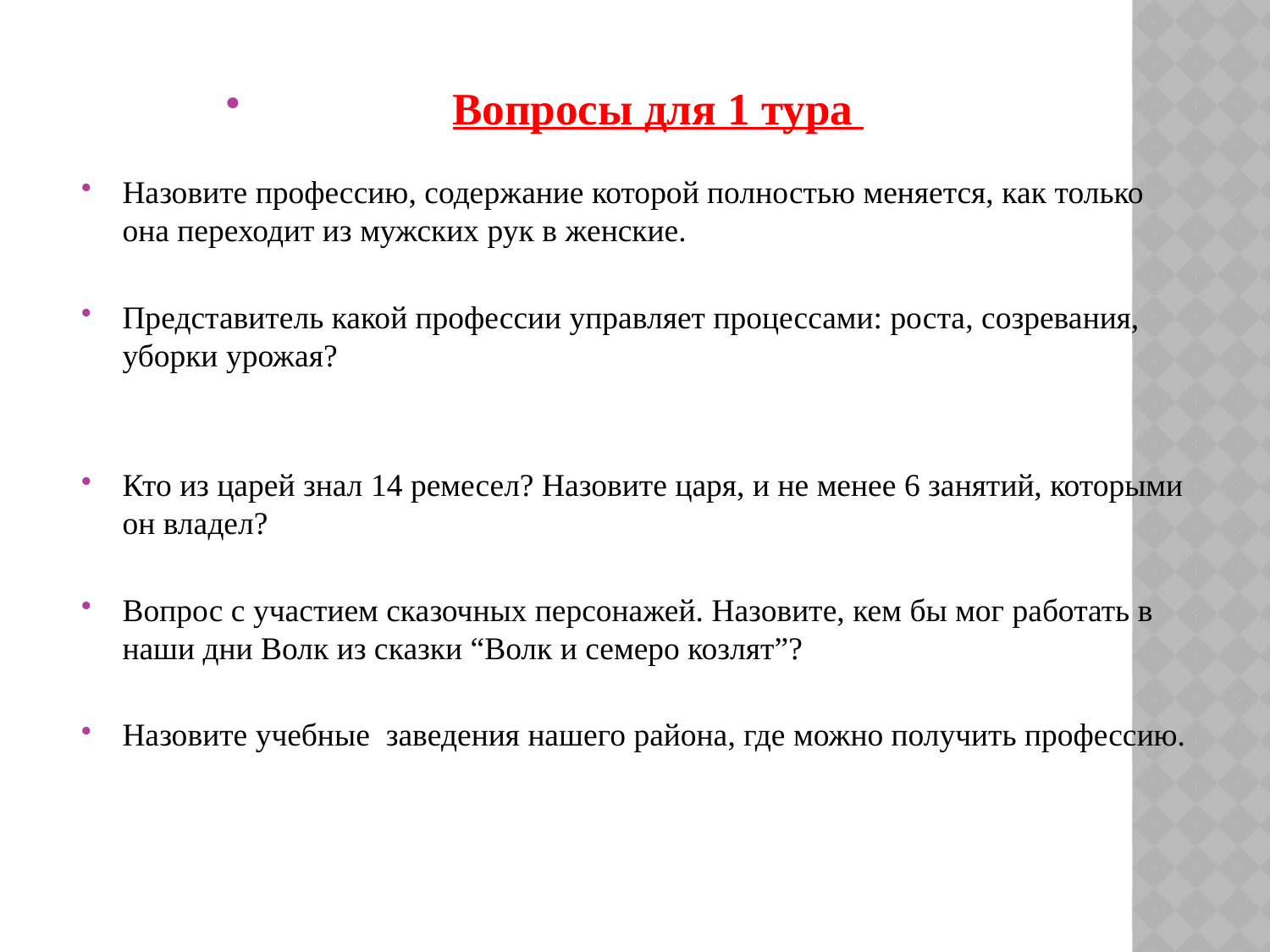

Вопросы для 1 тура

Назовите профессию, содержание которой полностью меняется, как только она переходит из мужских рук в женские.

Представитель какой профессии управляет процессами: роста, созревания, уборки урожая?

Кто из царей знал 14 ремесел? Назовите царя, и не менее 6 занятий, которыми он владел?

Вопрос с участием сказочных персонажей. Назовите, кем бы мог работать в наши дни Волк из сказки “Волк и семеро козлят”?

Назовите учебные  заведения нашего района, где можно получить профессию.

#